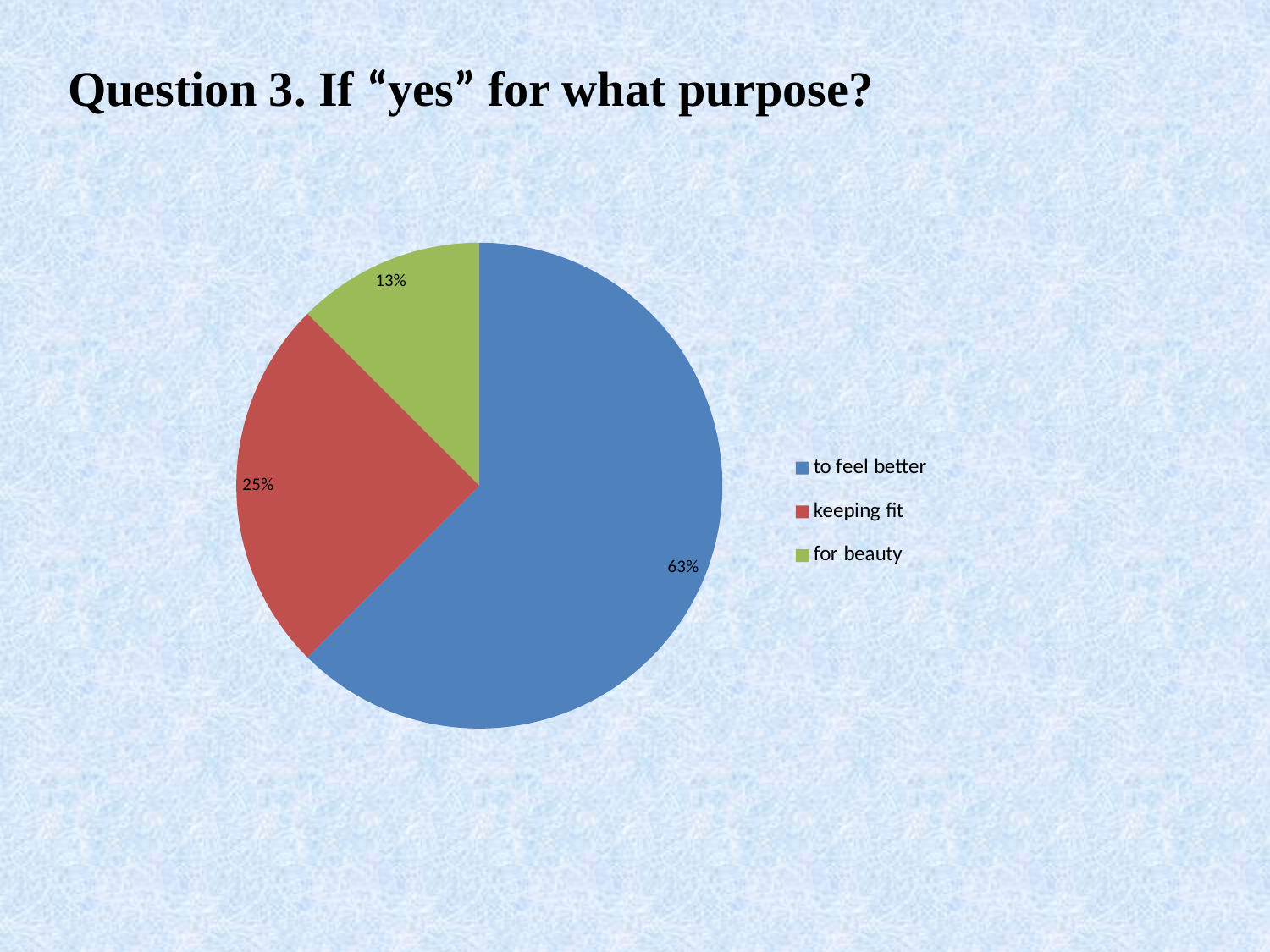

Question 3. If “yes” for what purpose?

### Chart

| Category | Продажи |
|---|---|
| to feel better | 0.5 |
| keeping fit | 0.2 |
| for beauty | 0.1 |